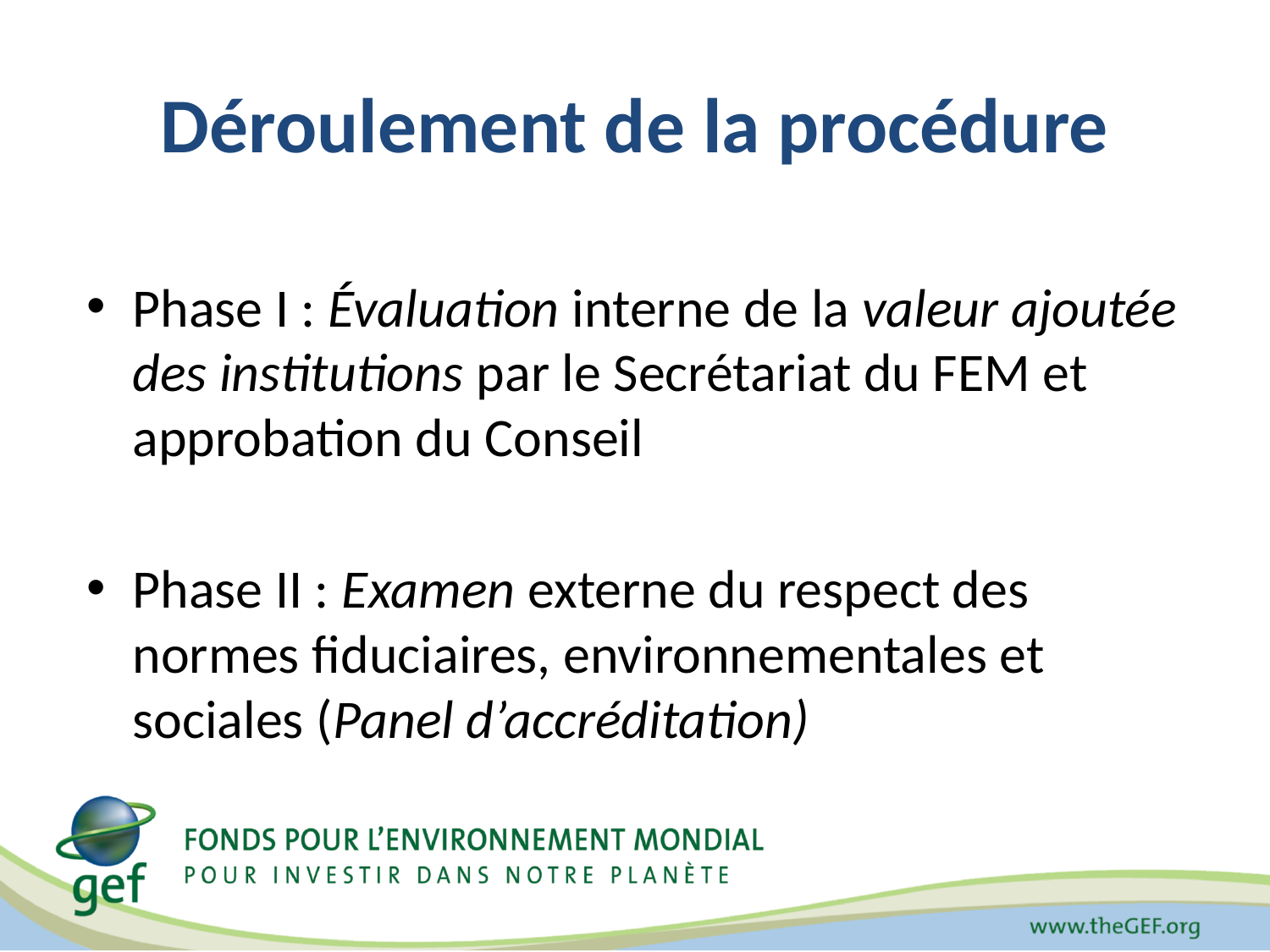

# Déroulement de la procédure

Phase I : Évaluation interne de la valeur ajoutée des institutions par le Secrétariat du FEM et approbation du Conseil

Phase II : Examen externe du respect des normes fiduciaires, environnementales et sociales (Panel d’accréditation)